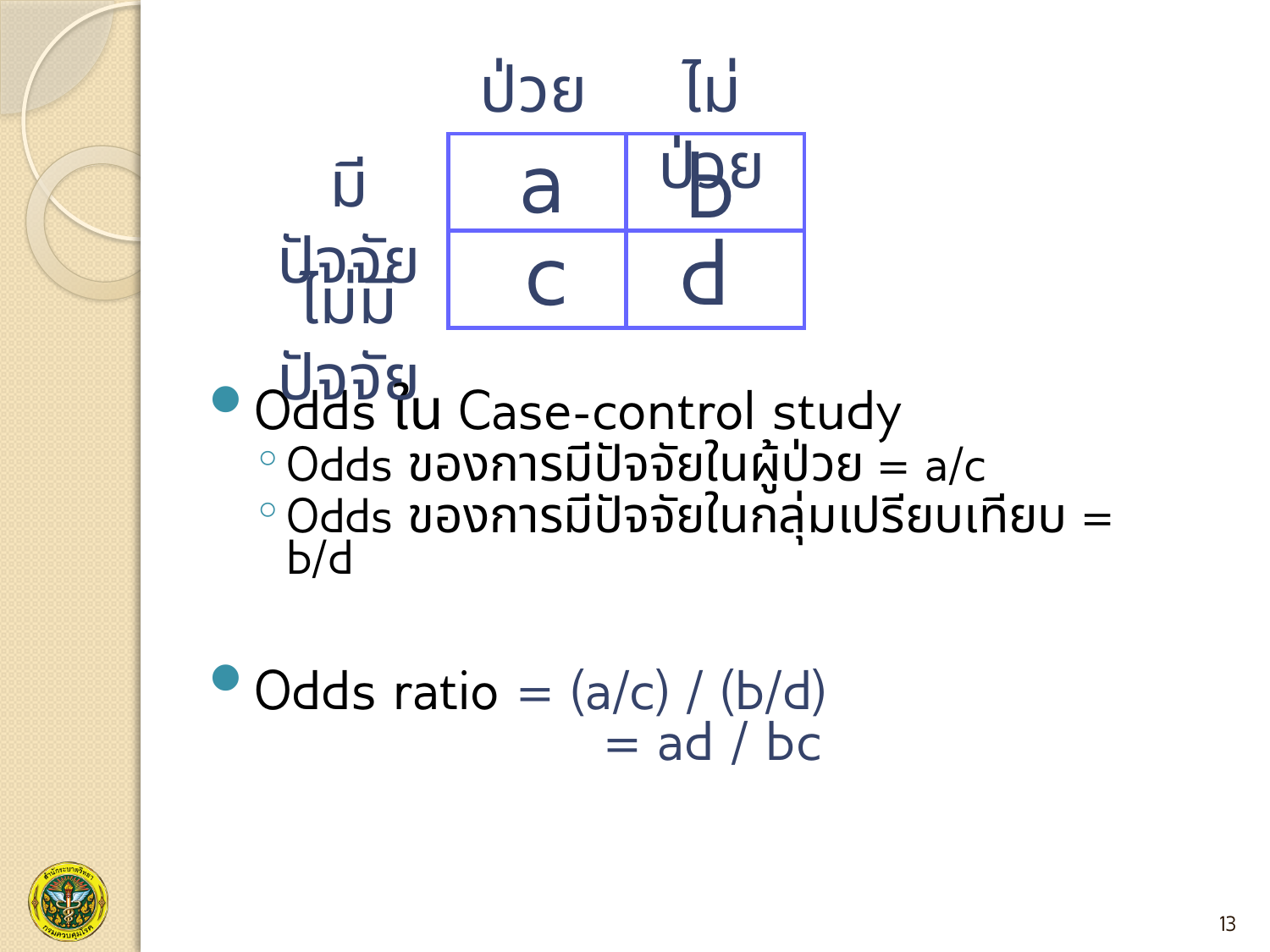

ป่วย
ไม่ป่วย
a
b

มีปัจจัย
c
d
ไม่มีปัจจัย
Odds ใน Case-control study
Odds ของการมีปัจจัยในผู้ป่วย = a/c
Odds ของการมีปัจจัยในกลุ่มเปรียบเทียบ = b/d

Odds ratio = (a/c) / (b/d)
			      = ad / bc

13